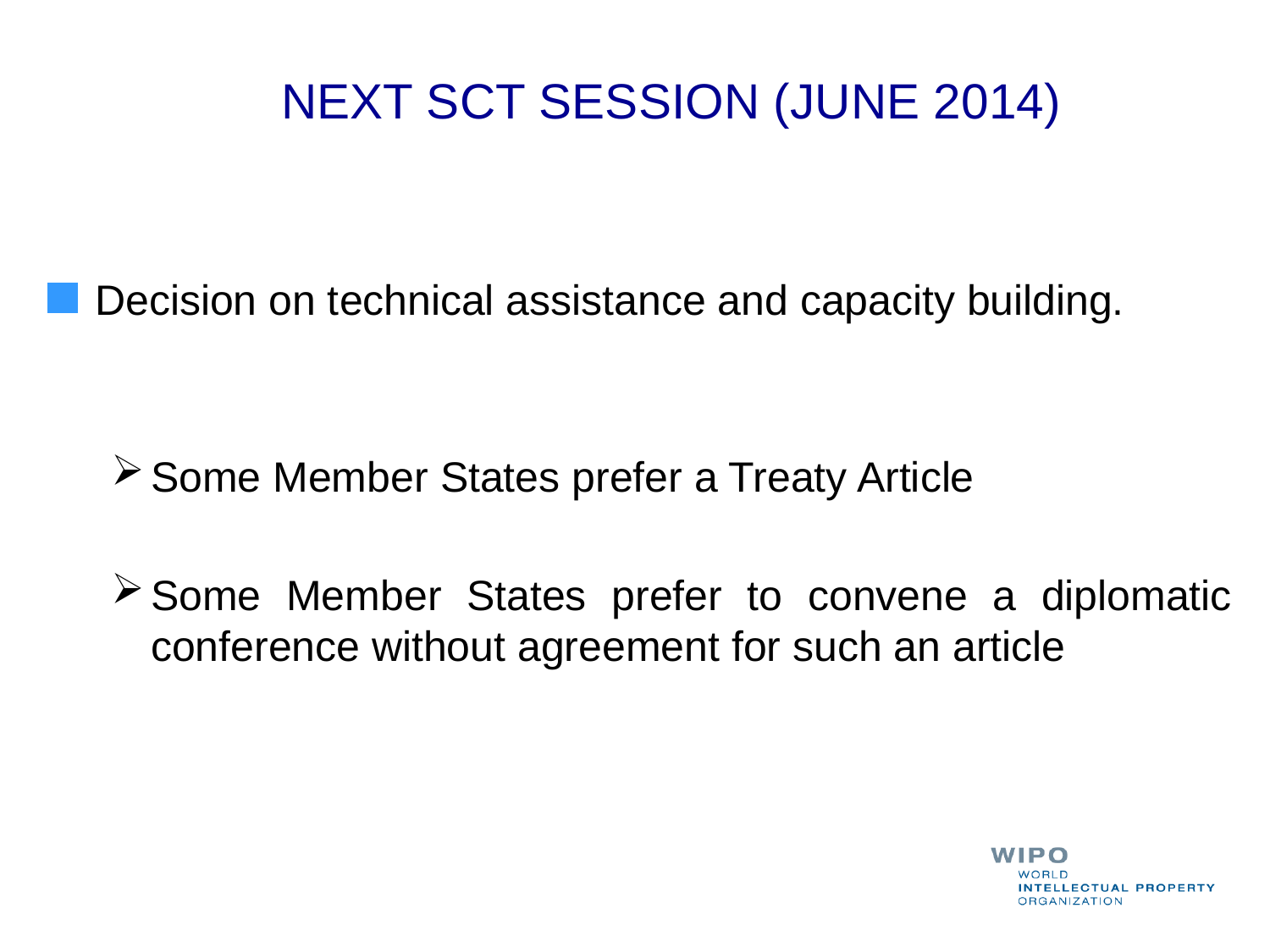

# NEXT SCT SESSION (JUNE 2014)
Decision on technical assistance and capacity building.

Some Member States prefer a Treaty Article

Some Member States prefer to convene a diplomatic conference without agreement for such an article